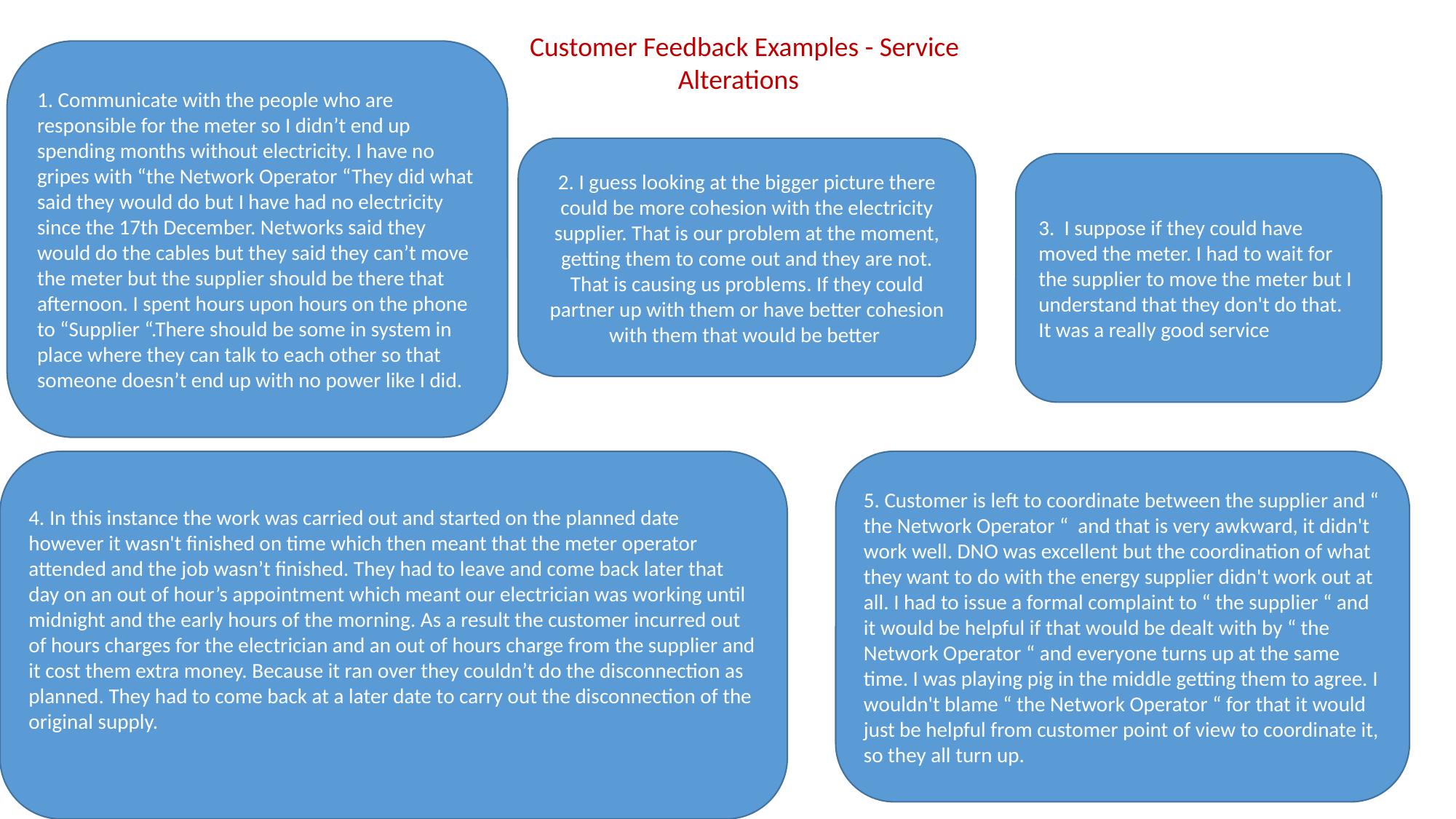

Customer Feedback Examples - Service Alterations
1. Communicate with the people who are responsible for the meter so I didn’t end up spending months without electricity. I have no gripes with “the Network Operator “They did what said they would do but I have had no electricity since the 17th December. Networks said they would do the cables but they said they can’t move the meter but the supplier should be there that afternoon. I spent hours upon hours on the phone to “Supplier “.There should be some in system in place where they can talk to each other so that someone doesn’t end up with no power like I did.
2. I guess looking at the bigger picture there could be more cohesion with the electricity supplier. That is our problem at the moment, getting them to come out and they are not. That is causing us problems. If they could partner up with them or have better cohesion with them that would be better
3.  I suppose if they could have moved the meter. I had to wait for the supplier to move the meter but I understand that they don't do that. It was a really good service
4. In this instance the work was carried out and started on the planned date however it wasn't finished on time which then meant that the meter operator attended and the job wasn’t finished. They had to leave and come back later that day on an out of hour’s appointment which meant our electrician was working until midnight and the early hours of the morning. As a result the customer incurred out of hours charges for the electrician and an out of hours charge from the supplier and it cost them extra money. Because it ran over they couldn’t do the disconnection as planned. They had to come back at a later date to carry out the disconnection of the original supply.

5. Customer is left to coordinate between the supplier and “ the Network Operator “  and that is very awkward, it didn't work well. DNO was excellent but the coordination of what they want to do with the energy supplier didn't work out at all. I had to issue a formal complaint to “ the supplier “ and it would be helpful if that would be dealt with by “ the Network Operator “ and everyone turns up at the same time. I was playing pig in the middle getting them to agree. I wouldn't blame “ the Network Operator “ for that it would just be helpful from customer point of view to coordinate it, so they all turn up.